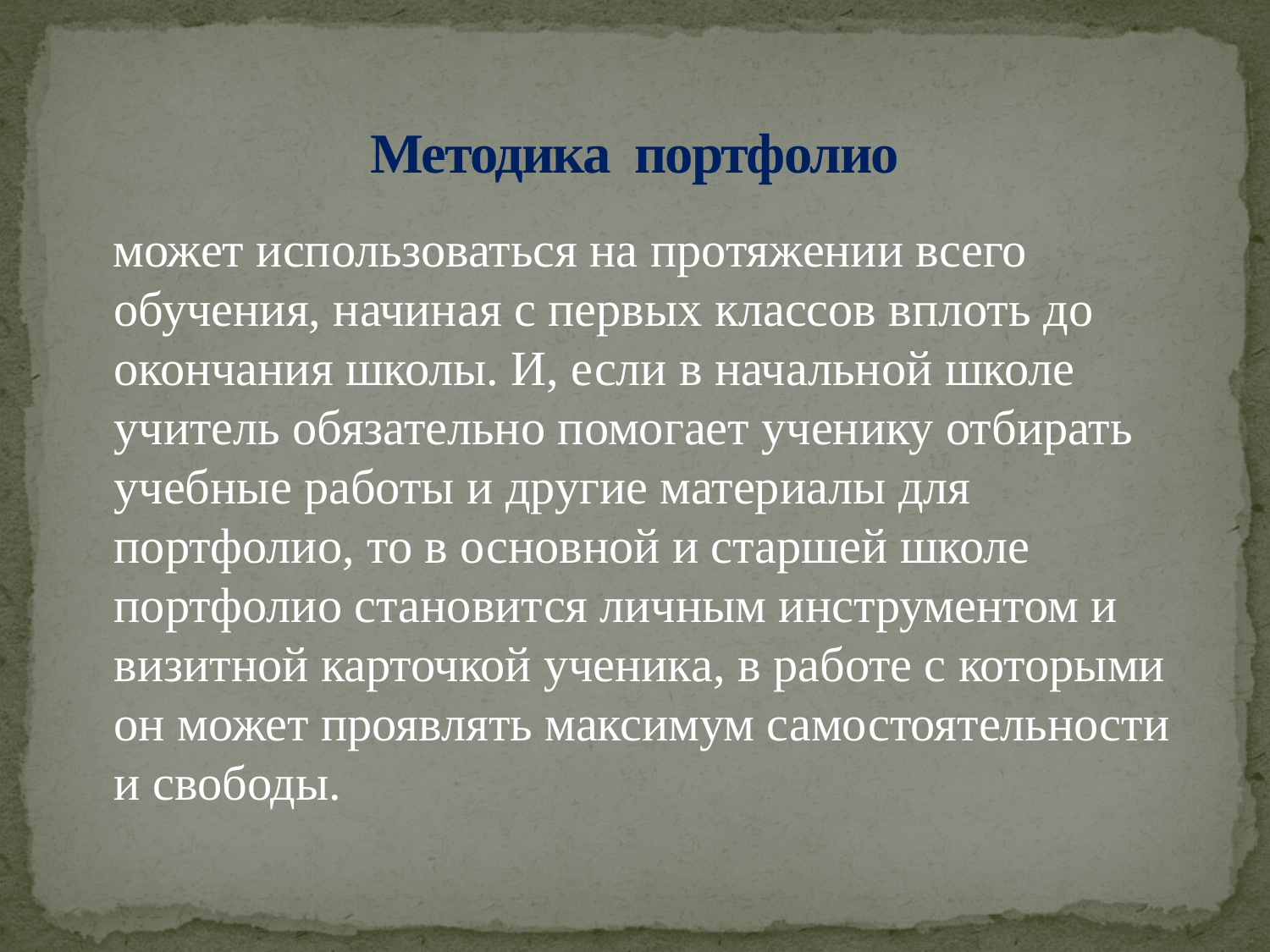

# Методика  портфолио
   может использоваться на протяжении всего обучения, начиная с первых классов вплоть до окончания школы. И, если в начальной школе учитель обязательно помогает ученику отбирать учебные работы и другие материалы для портфолио, то в основной и старшей школе портфолио становится личным инструментом и визитной карточкой ученика, в работе с которыми он может проявлять максимум самостоятельности и свободы.